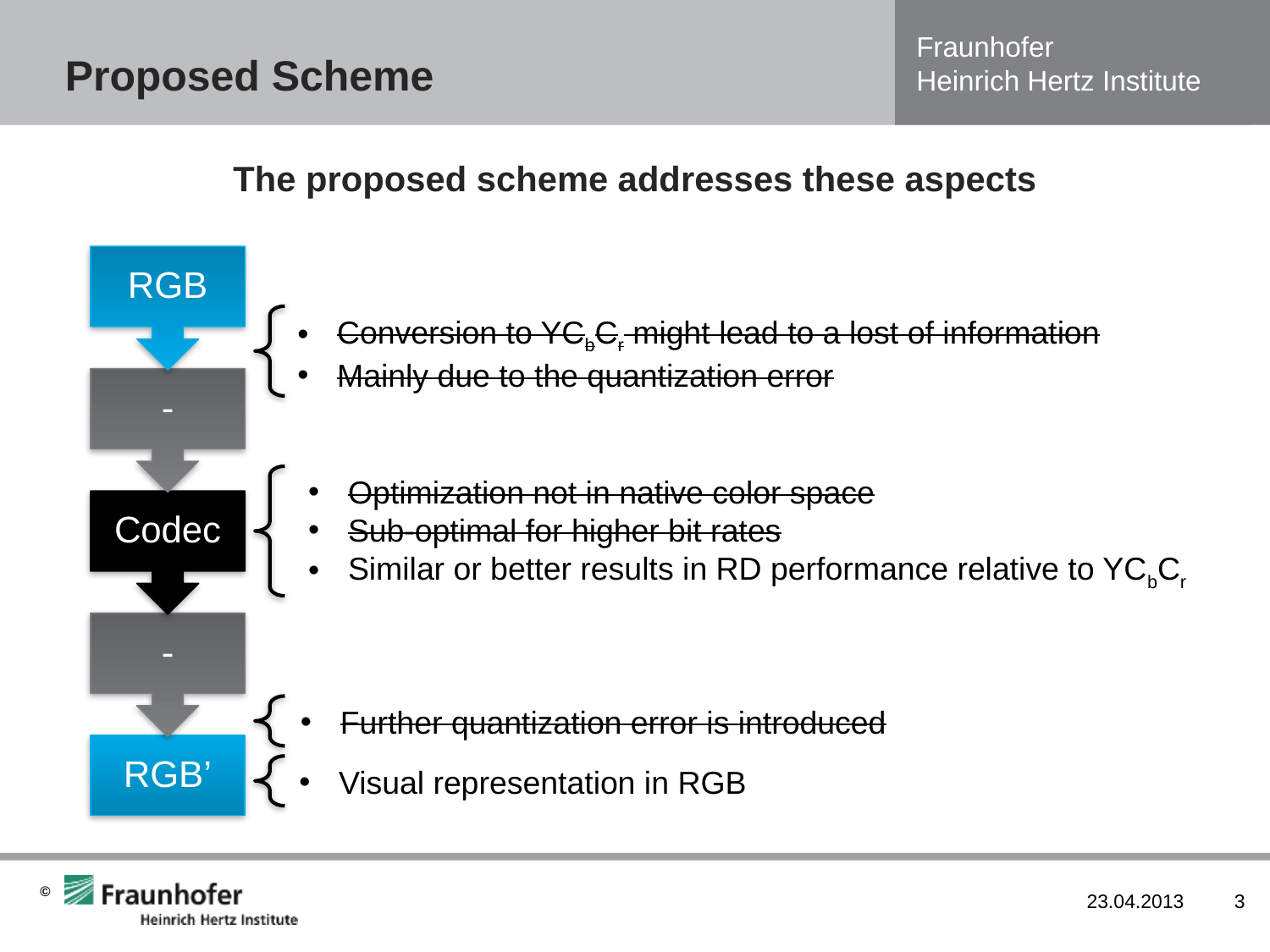

# Proposed Scheme
The proposed scheme addresses these aspects

RGB’
-
Codec
-
RGB
Conversion to YCbCr might lead to a lost of information
Mainly due to the quantization error

Optimization not in native color space
Sub-optimal for higher bit rates
Similar or better results in RD performance relative to YCbCr

Further quantization error is introduced

Visual representation in RGB
23.04.2013
3